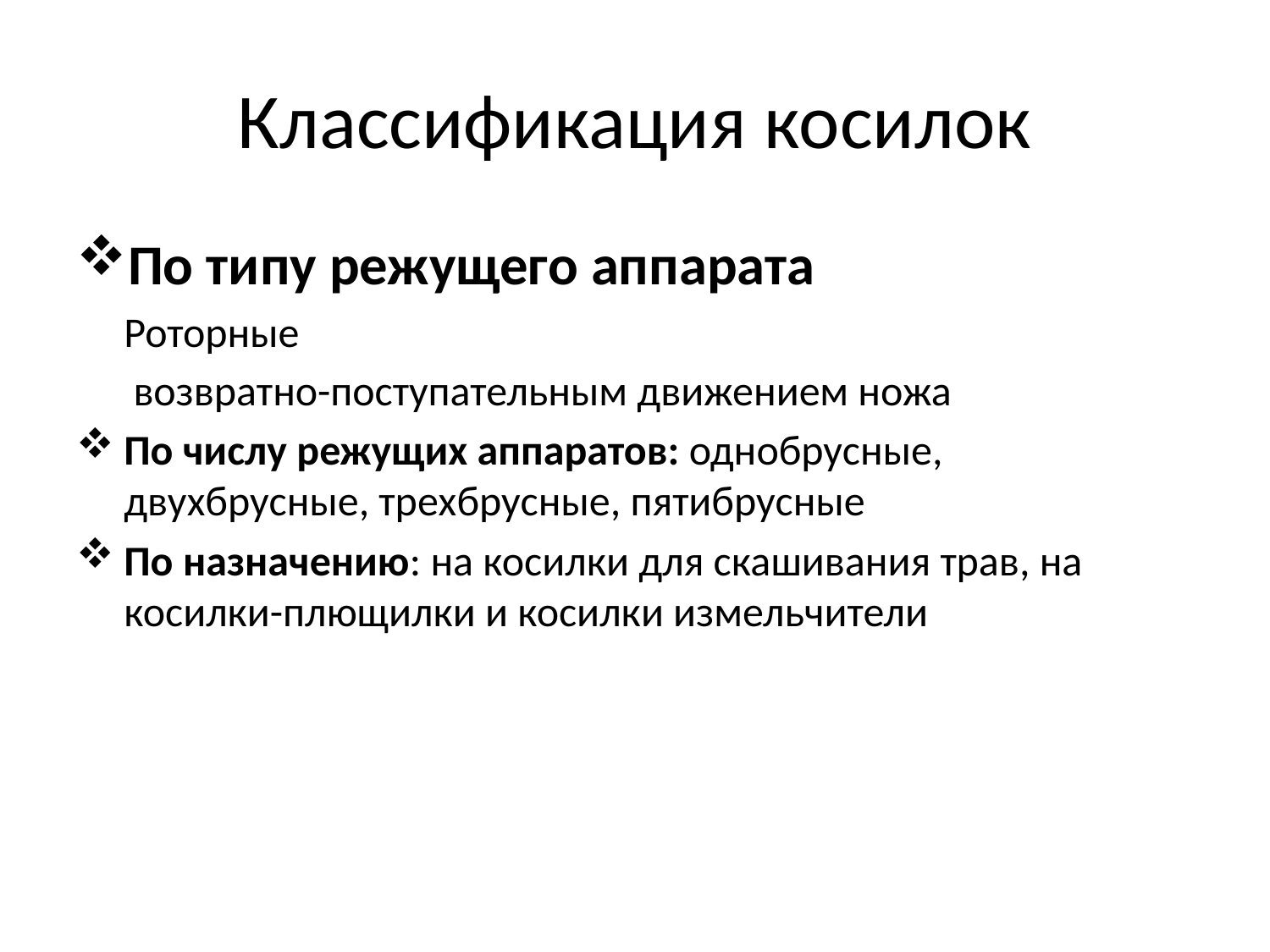

# Классификация косилок
По типу режущего аппарата
     Роторные
      возвратно-поступательным движением ножа
По числу режущих аппаратов: однобрусные, двухбрусные, трехбрусные, пятибрусные
По назначению: на косилки для скашивания трав, на косилки-плющилки и косилки измельчители